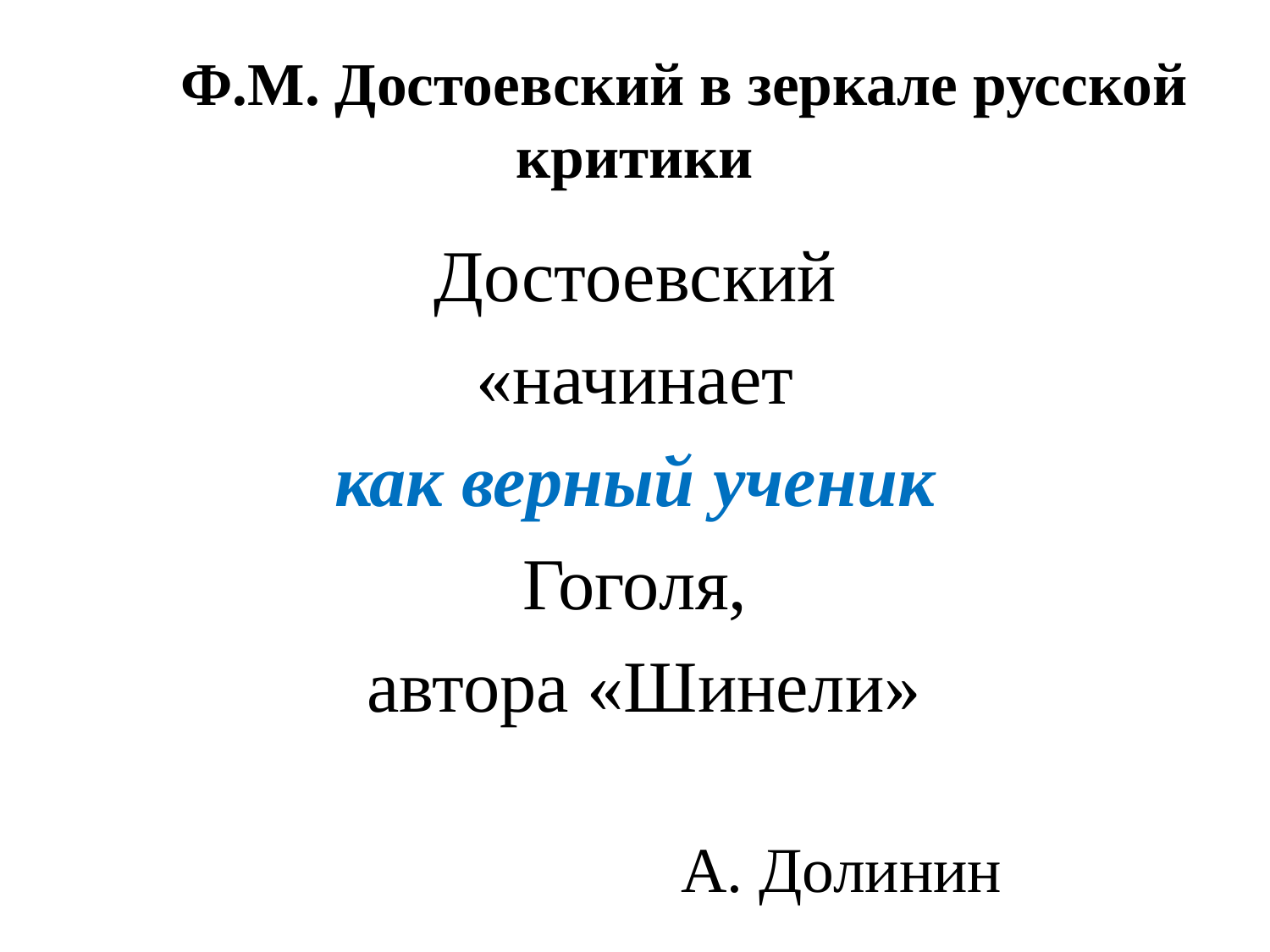

# Ф.М. Достоевский в зеркале русской критики
Достоевский
«начинает
 как верный ученик
Гоголя,
 автора «Шинели»

                           А. Долинин